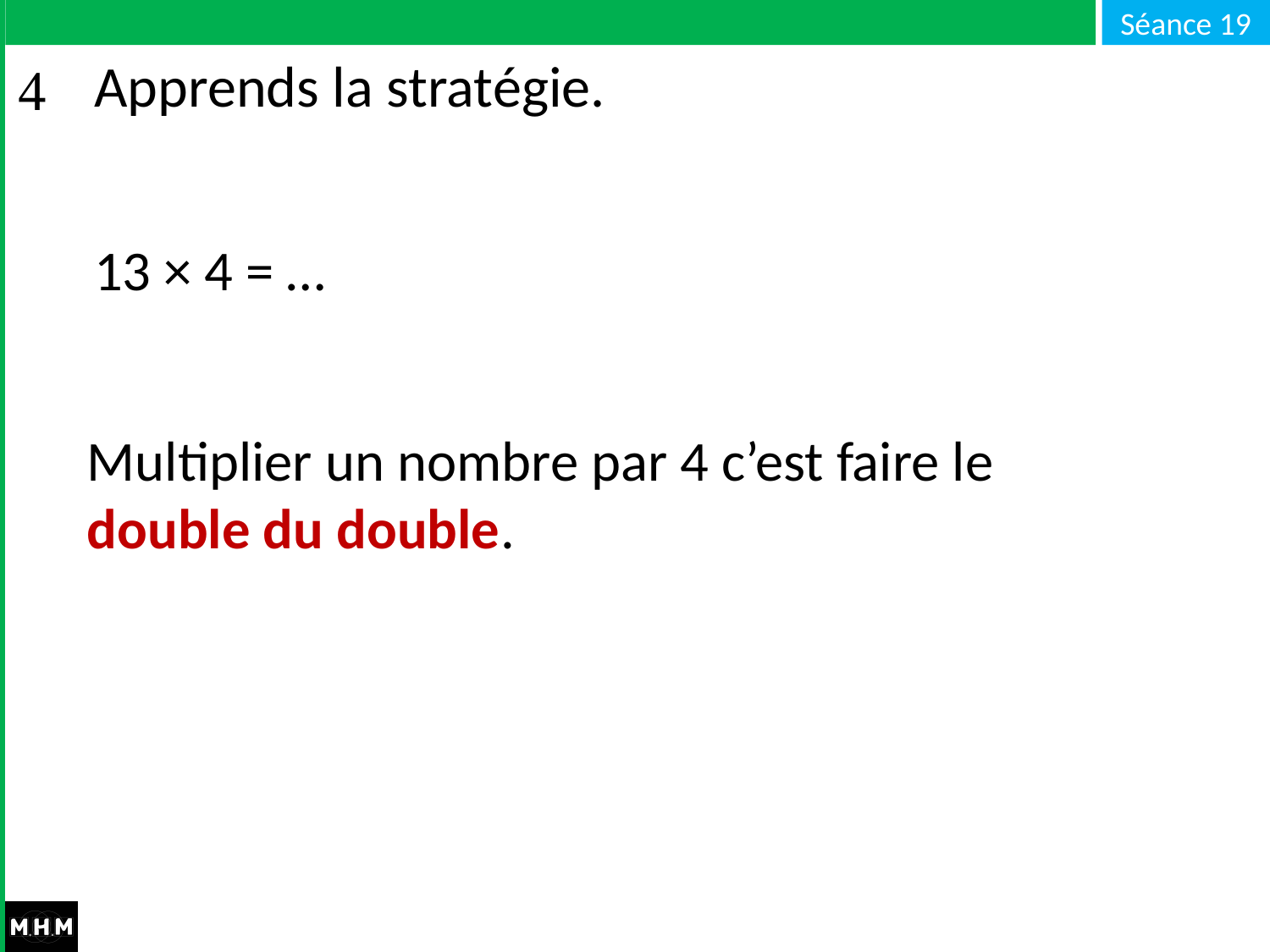

# Apprends la stratégie.
13 × 4 = …
Multiplier un nombre par 4 c’est faire le double du double.